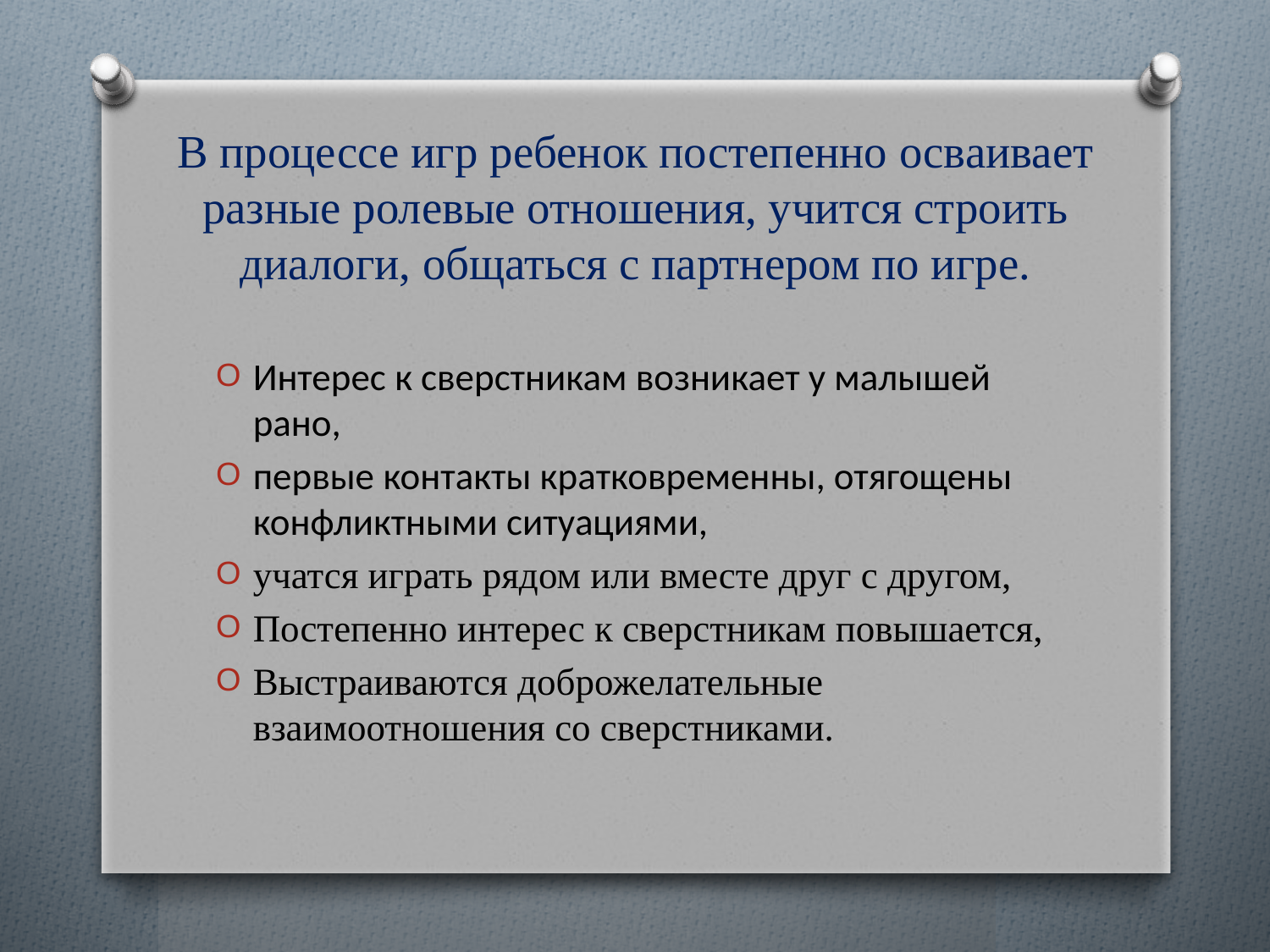

# В процессе игр ребенок постепенно осваивает разные ролевые отношения, учится строить диалоги, общаться с партнером по игре.
Интерес к сверстникам возникает у малышей рано,
первые контакты кратковременны, отягощены конфликтными ситуациями,
учатся играть рядом или вместе друг с другом,
Постепенно интерес к сверстникам повышается,
Выстраиваются доброжелательные взаимоотношения со сверстниками.